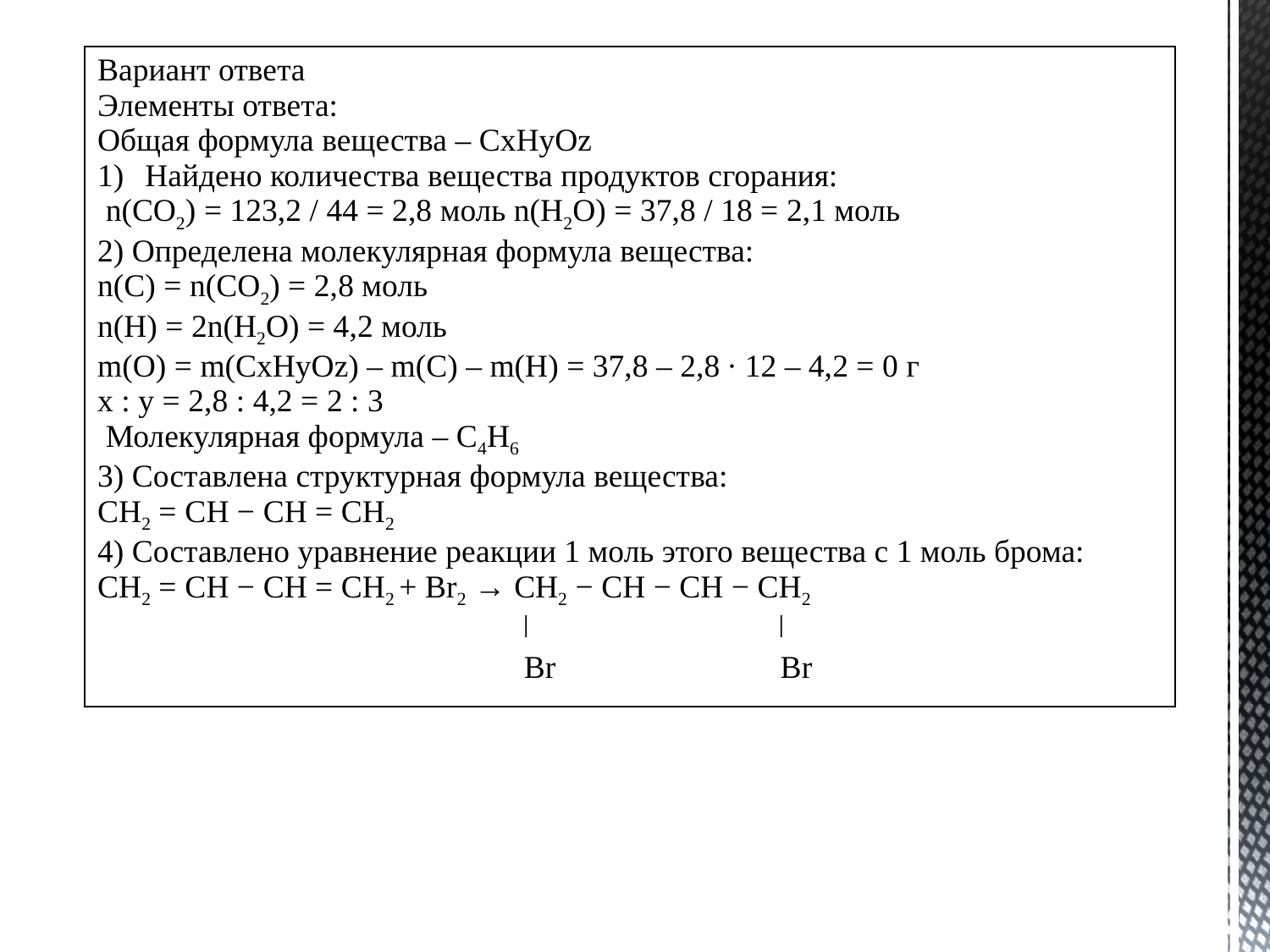

| Вариант ответа Элементы ответа: Общая формула вещества – CxHyOz Найдено количества вещества продуктов сгорания: n(CO2) = 123,2 / 44 = 2,8 моль n(H2O) = 37,8 / 18 = 2,1 моль 2) Определена молекулярная формула вещества: n(C) = n(CO2) = 2,8 моль n(H) = 2n(H2O) = 4,2 моль m(O) = m(CxHyOz) – m(C) – m(H) = 37,8 – 2,8 · 12 – 4,2 = 0 г x : y = 2,8 : 4,2 = 2 : 3 Молекулярная формула – C4H6 3) Составлена структурная формула вещества: СН2 = СH − CH = CH2 4) Составлено уравнение реакции 1 моль этого вещества с 1 моль брома: СН2 = СH − CH = CH2 + Br2 → СН2 − СH − CH − CH2 ǀ ǀ Br Br |
| --- |